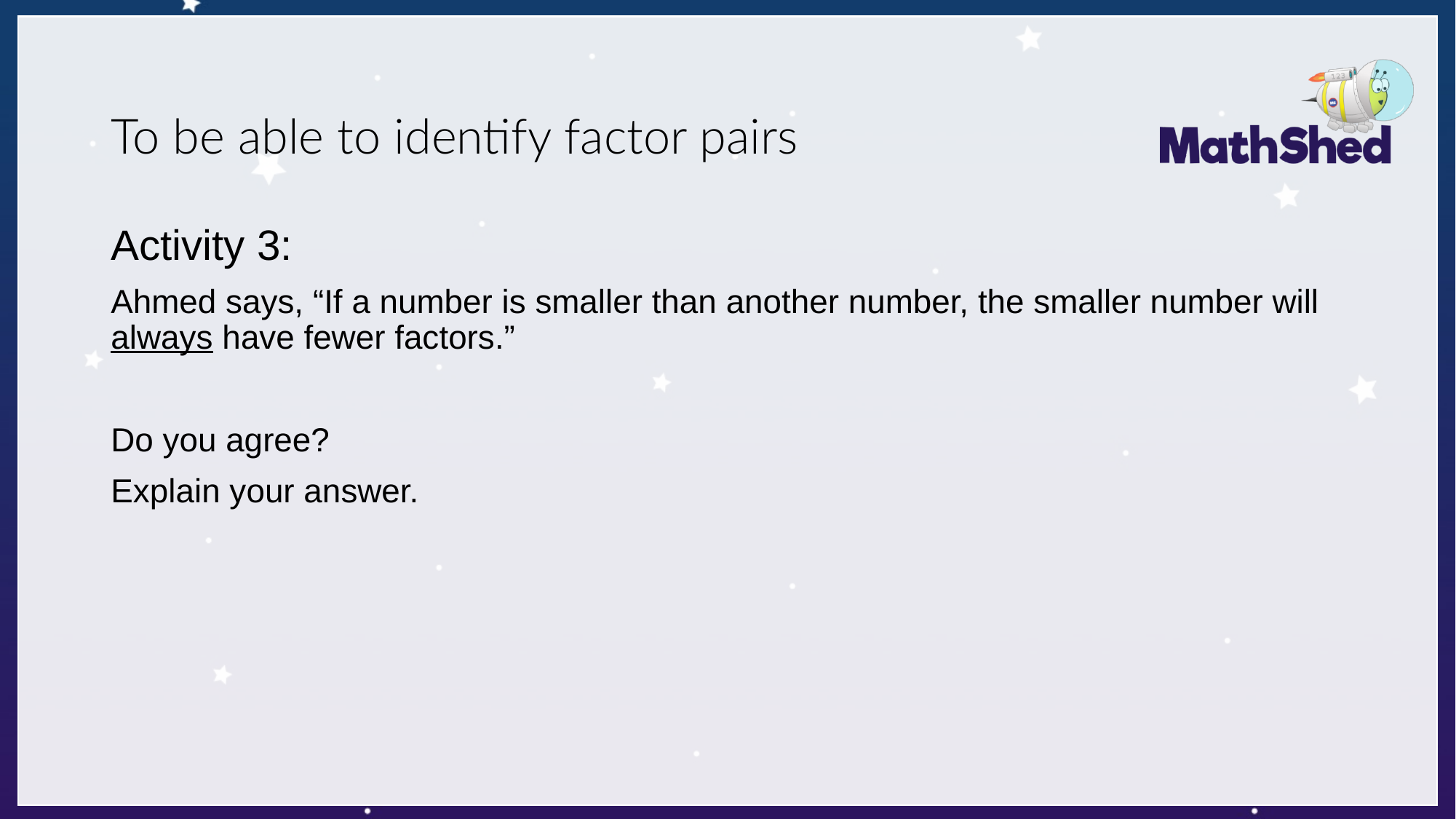

# To be able to identify factor pairs
Activity 3:
Ahmed says, “If a number is smaller than another number, the smaller number will always have fewer factors.”

Do you agree?
Explain your answer.